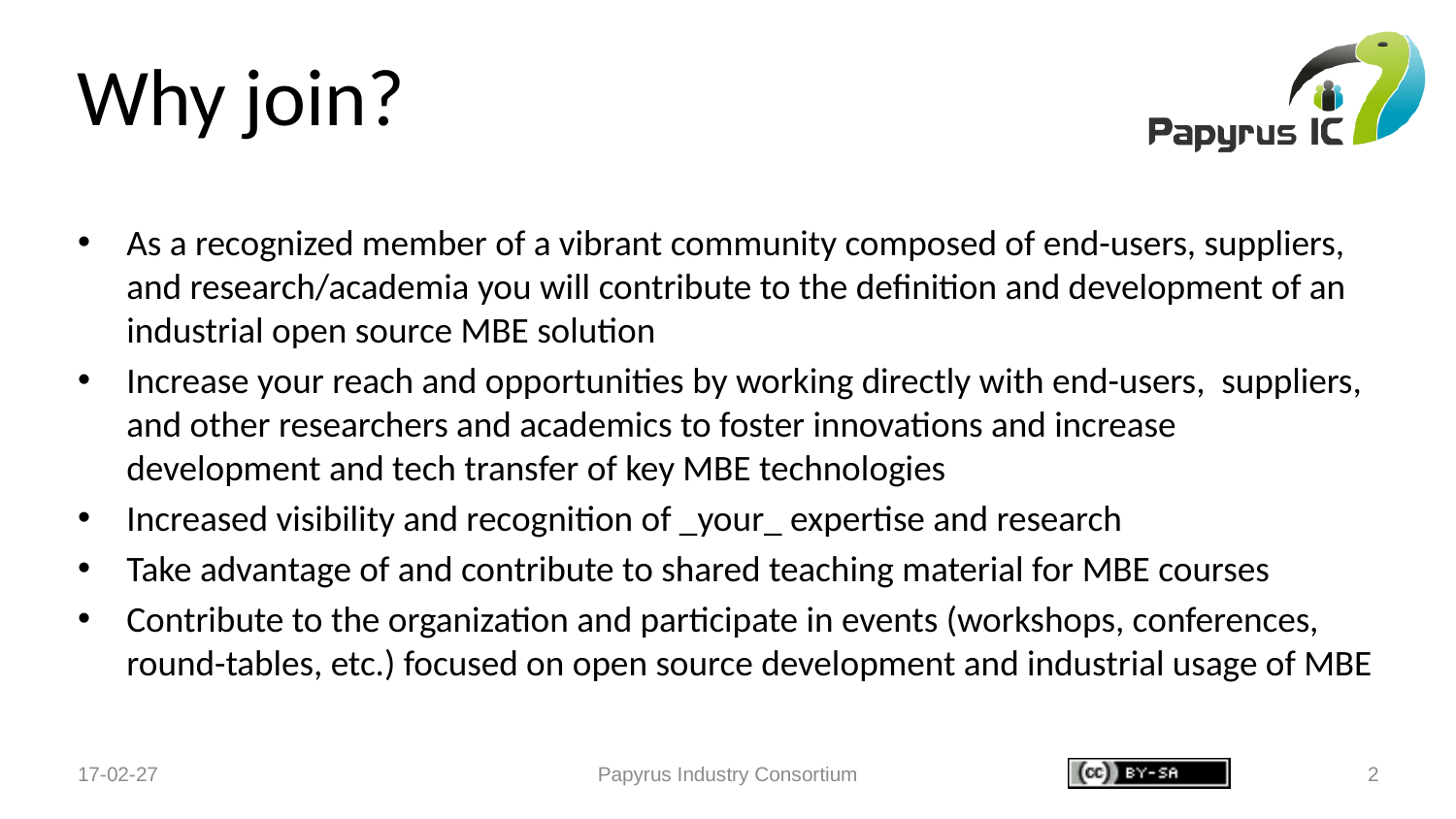

# Why join?
As a recognized member of a vibrant community composed of end-users, suppliers, and research/academia you will contribute to the definition and development of an industrial open source MBE solution
Increase your reach and opportunities by working directly with end-users,  suppliers, and other researchers and academics to foster innovations and increase development and tech transfer of key MBE technologies
Increased visibility and recognition of _your_ expertise and research
Take advantage of and contribute to shared teaching material for MBE courses
Contribute to the organization and participate in events (workshops, conferences, round-tables, etc.) focused on open source development and industrial usage of MBE

17-02-27
Papyrus Industry Consortium
2